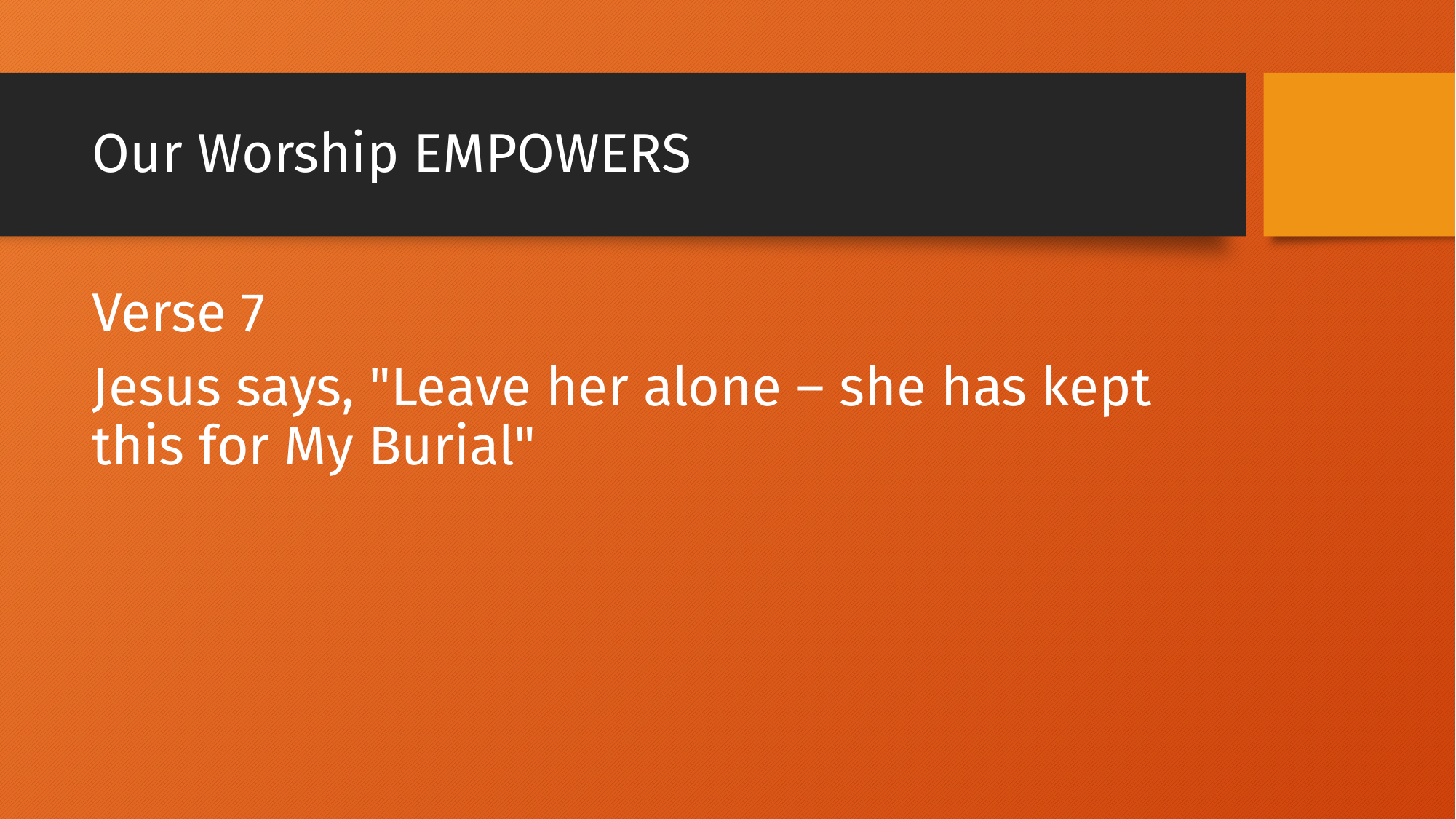

# Our Worship EMPOWERS
Verse 7
Jesus says, "Leave her alone – she has kept this for My Burial"